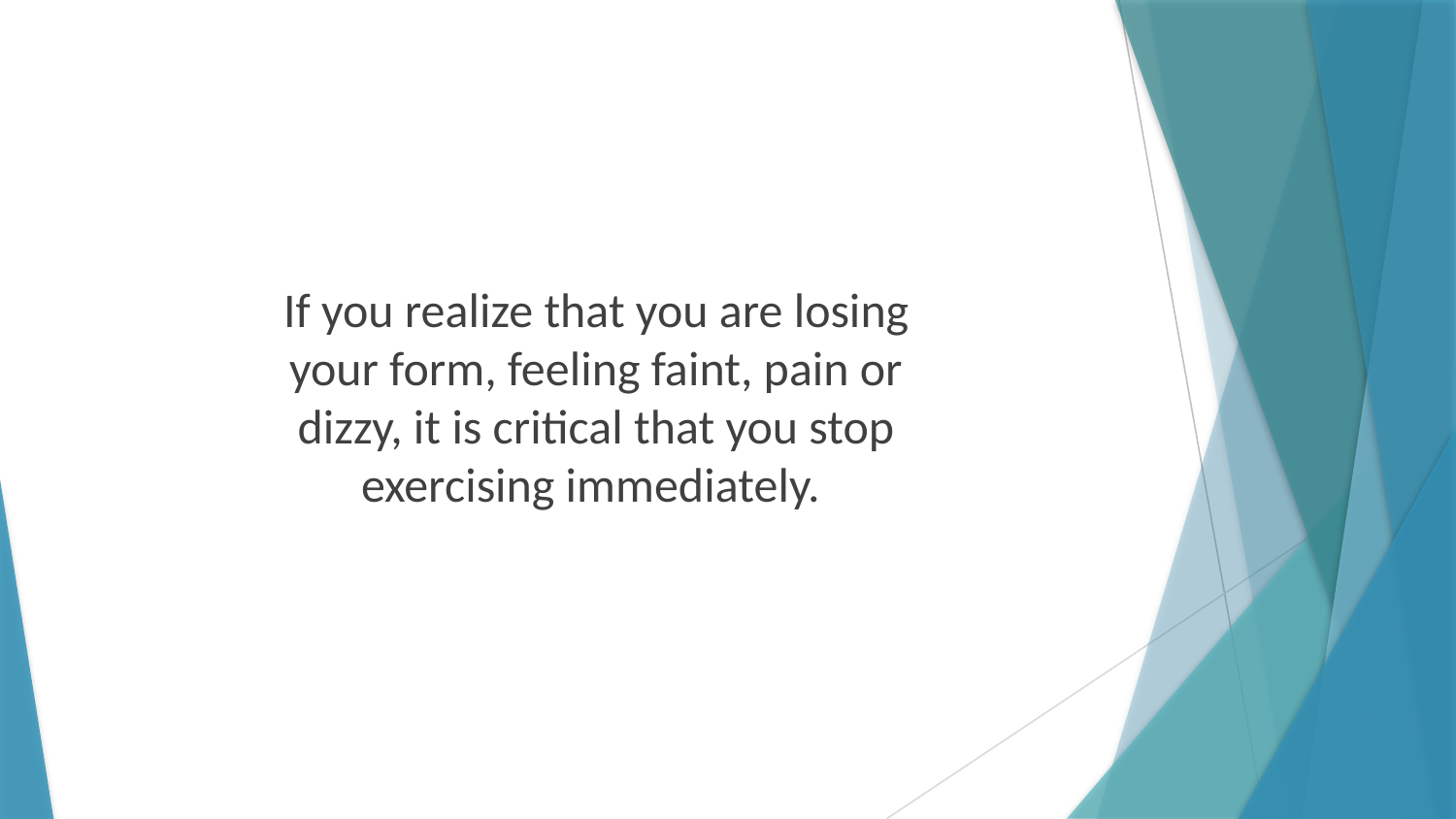

If you realize that you are losing your form, feeling faint, pain or dizzy, it is critical that you stop exercising immediately.